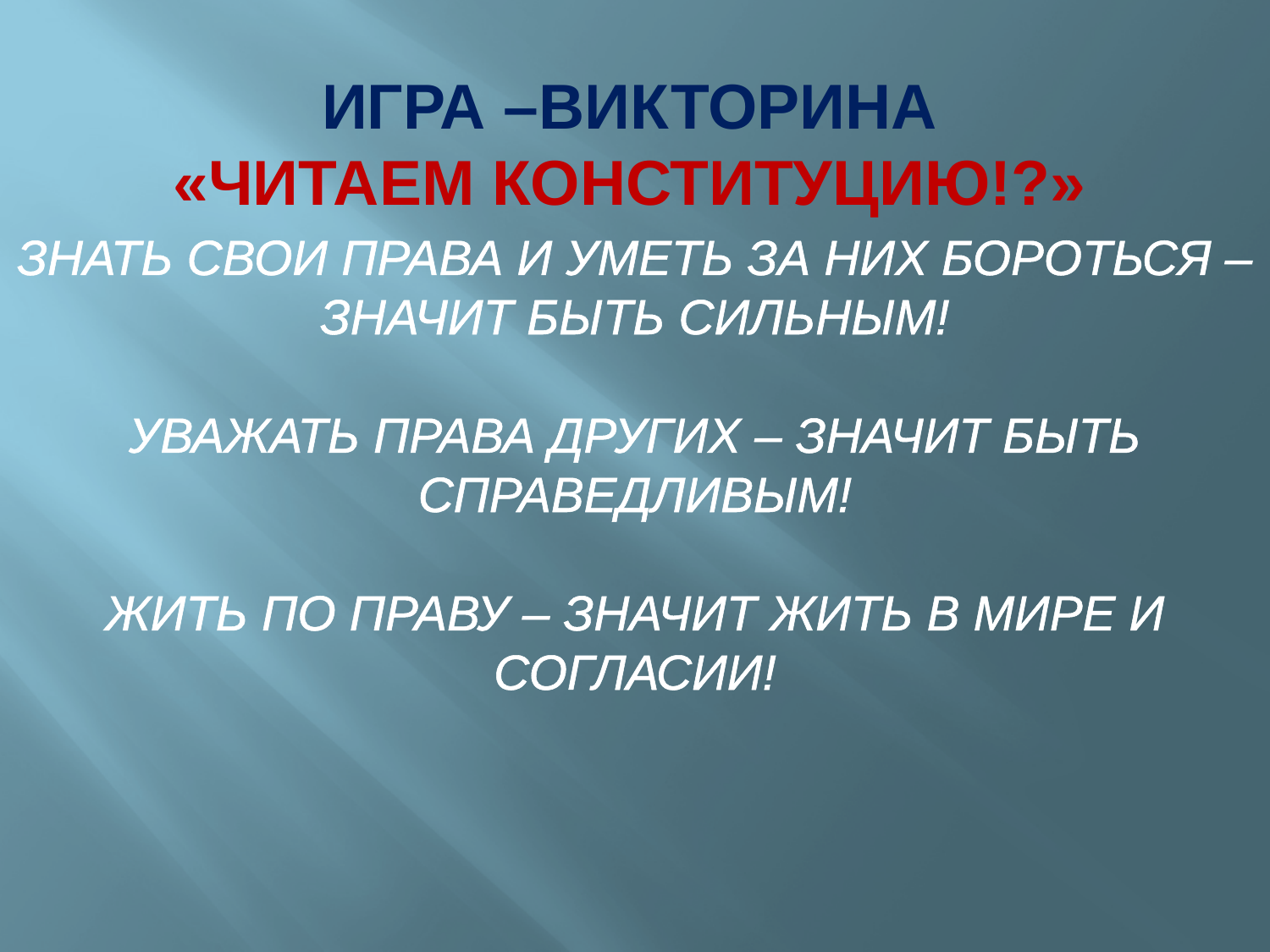

ИГРА –ВИКТОРИНА
«ЧИТАЕМ КОНСТИТУЦИЮ!?»
ЗНАТЬ СВОИ ПРАВА И УМЕТЬ ЗА НИХ БОРОТЬСЯ – ЗНАЧИТ БЫТЬ СИЛЬНЫМ!

УВАЖАТЬ ПРАВА ДРУГИХ – ЗНАЧИТ БЫТЬ СПРАВЕДЛИВЫМ!

ЖИТЬ ПО ПРАВУ – ЗНАЧИТ ЖИТЬ В МИРЕ И СОГЛАСИИ!